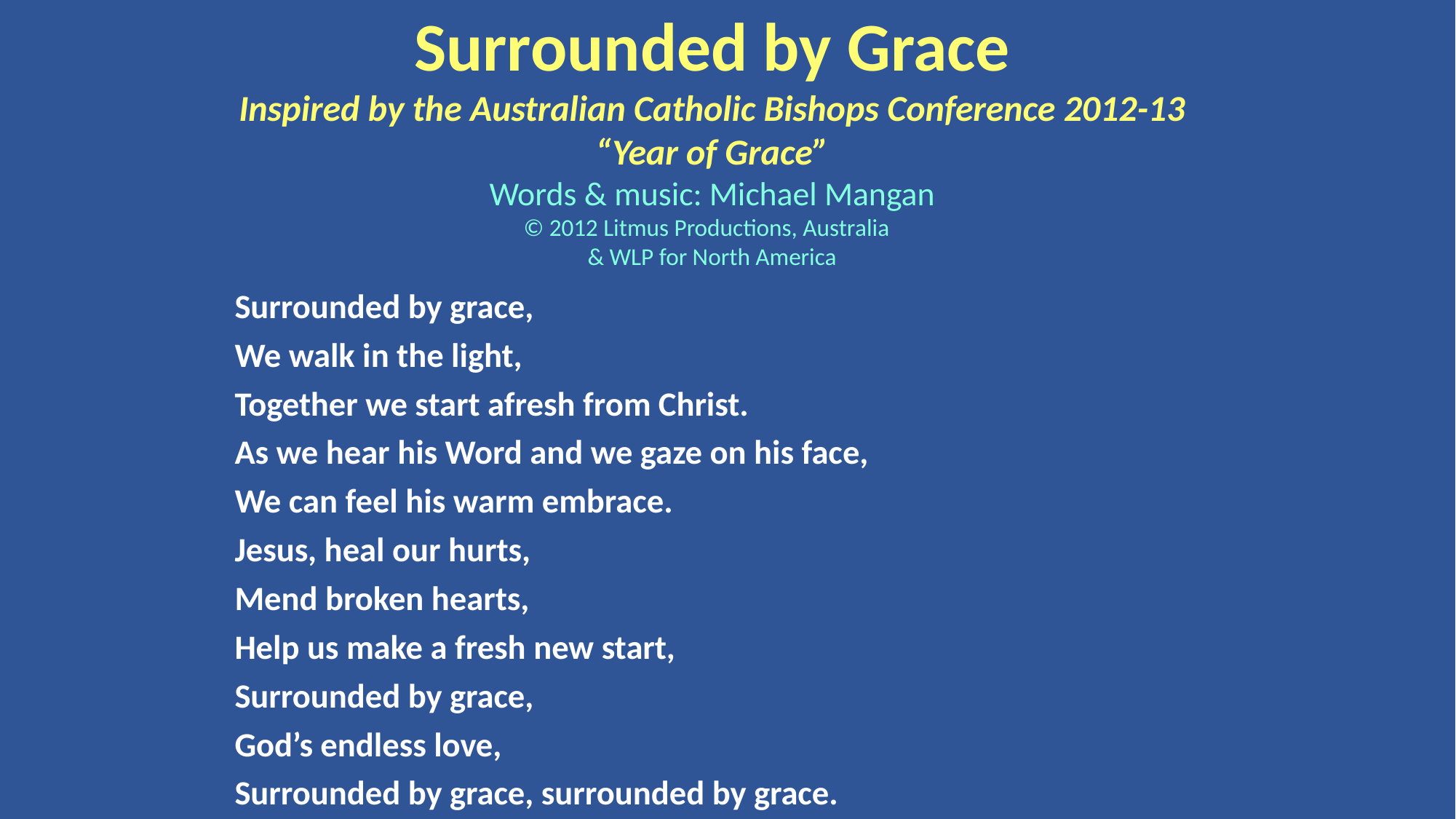

Surrounded by Grace
Inspired by the Australian Catholic Bishops Conference 2012-13 “Year of Grace”
Words & music: Michael Mangan
© 2012 Litmus Productions, Australia
& WLP for North America
Surrounded by grace,
We walk in the light,
Together we start afresh from Christ.
As we hear his Word and we gaze on his face,
We can feel his warm embrace.
Jesus, heal our hurts,
Mend broken hearts,
Help us make a fresh new start,
Surrounded by grace,
God’s endless love,
Surrounded by grace, surrounded by grace.